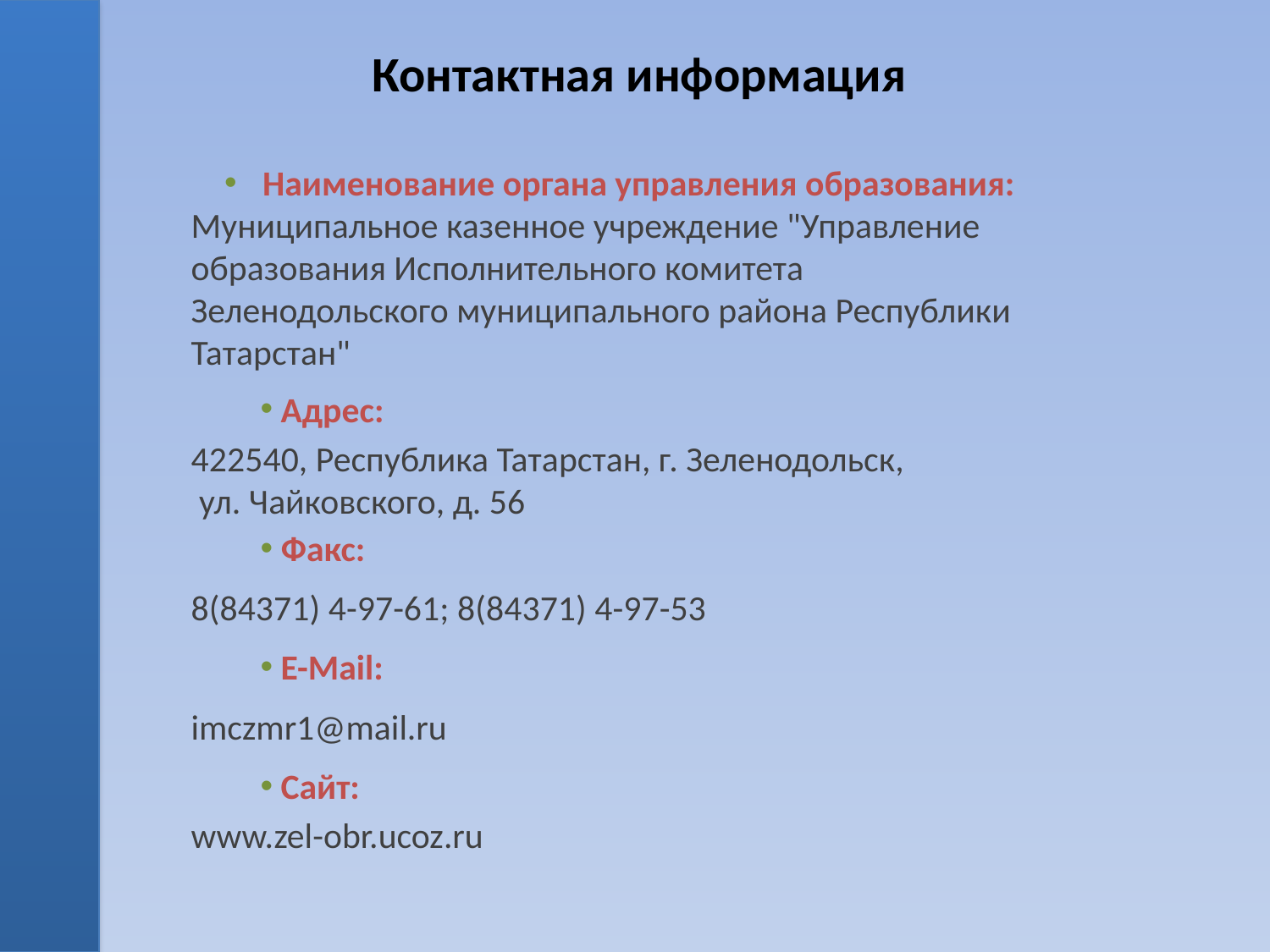

Контактная информация
 Наименование органа управления образования:
Муниципальное казенное учреждение "Управление образования Исполнительного комитета Зеленодольского муниципального района Республики Татарстан"
 Адрес:
422540, Республика Татарстан, г. Зеленодольск,
 ул. Чайковского, д. 56
 Факс:
8(84371) 4-97-61; 8(84371) 4-97-53
 E-Mail:
imczmr1@mail.ru
 Сайт:
www.zel-obr.ucoz.ru